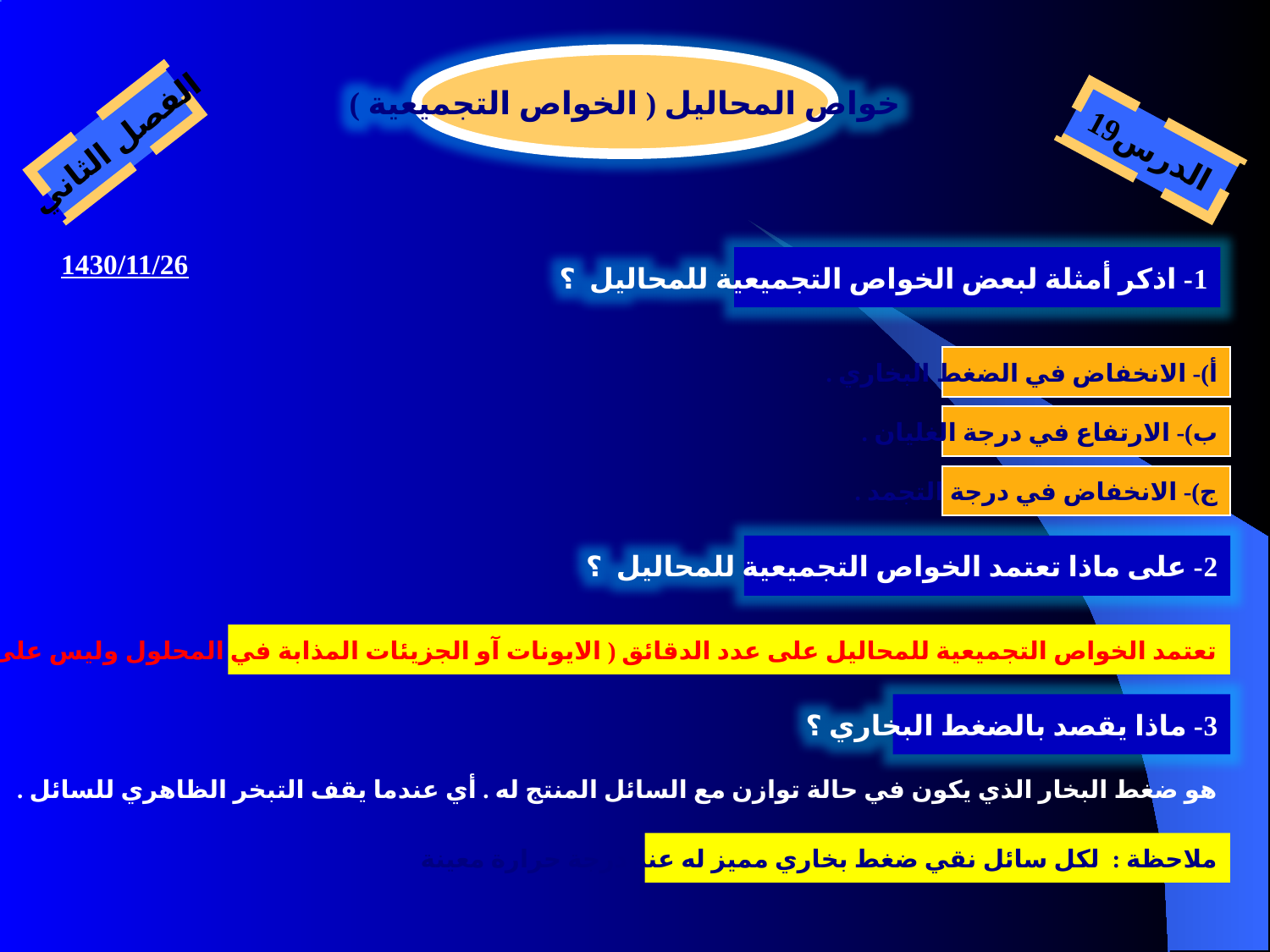

خواص المحاليل ( الخواص التجميعية )
الفصل الثاني
الدرس19
1430/11/26
1- اذكر أمثلة لبعض الخواص التجميعية للمحاليل  ؟
أ)- الانخفاض في الضغط البخاري .
ب)- الارتفاع في درجة الغليان .
ج)- الانخفاض في درجة التجمد .
2- على ماذا تعتمد الخواص التجميعية للمحاليل  ؟
تعتمد الخواص التجميعية للمحاليل على عدد الدقائق ( الايونات آو الجزيئات المذابة في المحلول وليس على نوع هذه الدقائق .
3- ماذا يقصد بالضغط البخاري ؟
هو ضغط البخار الذي يكون في حالة توازن مع السائل المنتج له . أي عندما يقف التبخر الظاهري للسائل .
ملاحظة :  لكل سائل نقي ضغط بخاري مميز له عند درجة حرارة معينة